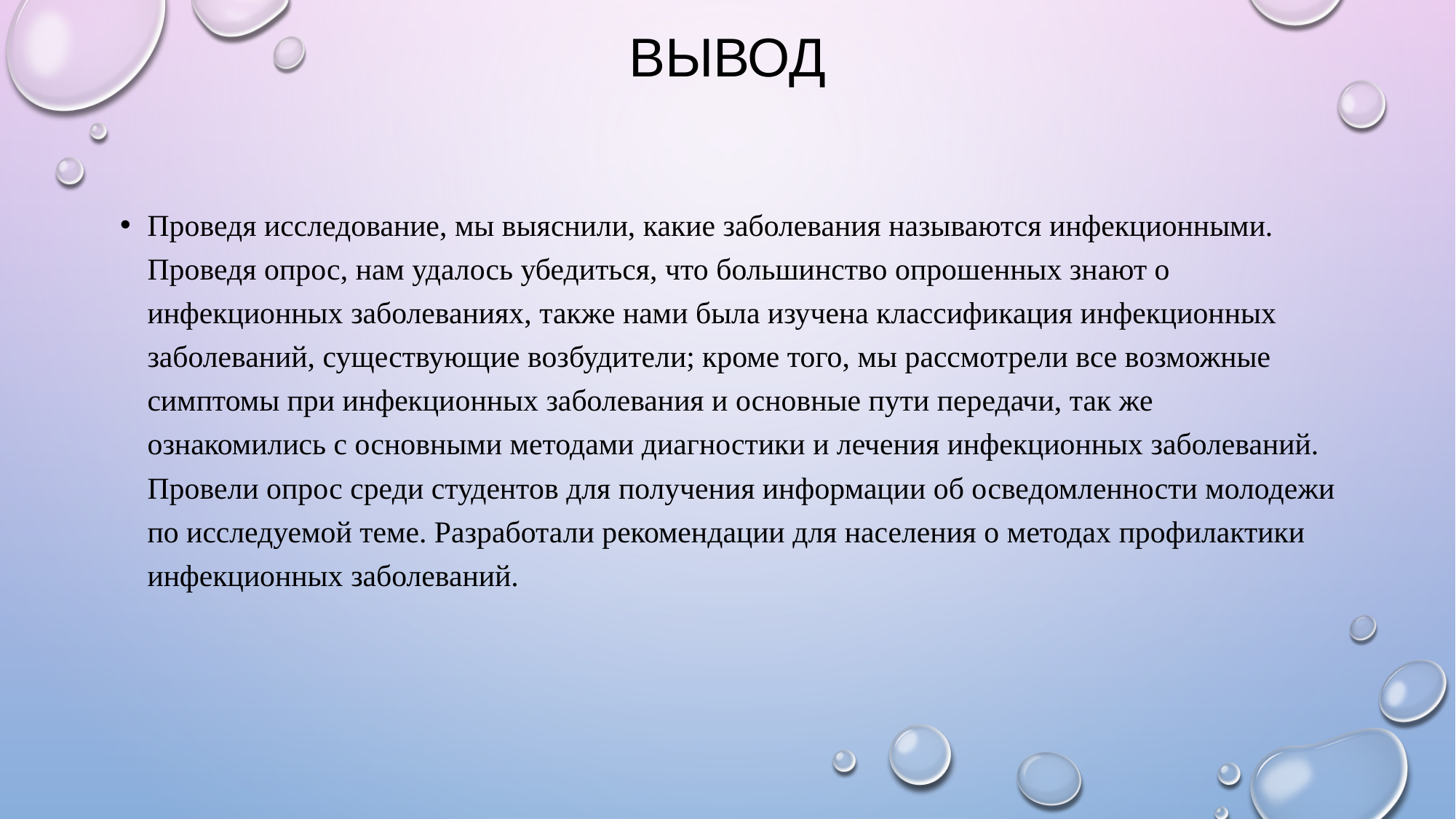

# Вывод

Проведя исследование, мы выяснили, какие заболевания называются инфекционными.  Проведя опрос, нам удалось убедиться, что большинство опрошенных знают о инфекционных заболеваниях, также нами была изучена классификация инфекционных заболеваний, существующие возбудители; кроме того, мы рассмотрели все возможные симптомы при инфекционных заболевания и основные пути передачи, так же ознакомились с основными методами диагностики и лечения инфекционных заболеваний. Провели опрос среди студентов для получения информации об осведомленности молодежи по исследуемой теме. Разработали рекомендации для населения о методах профилактики инфекционных заболеваний.